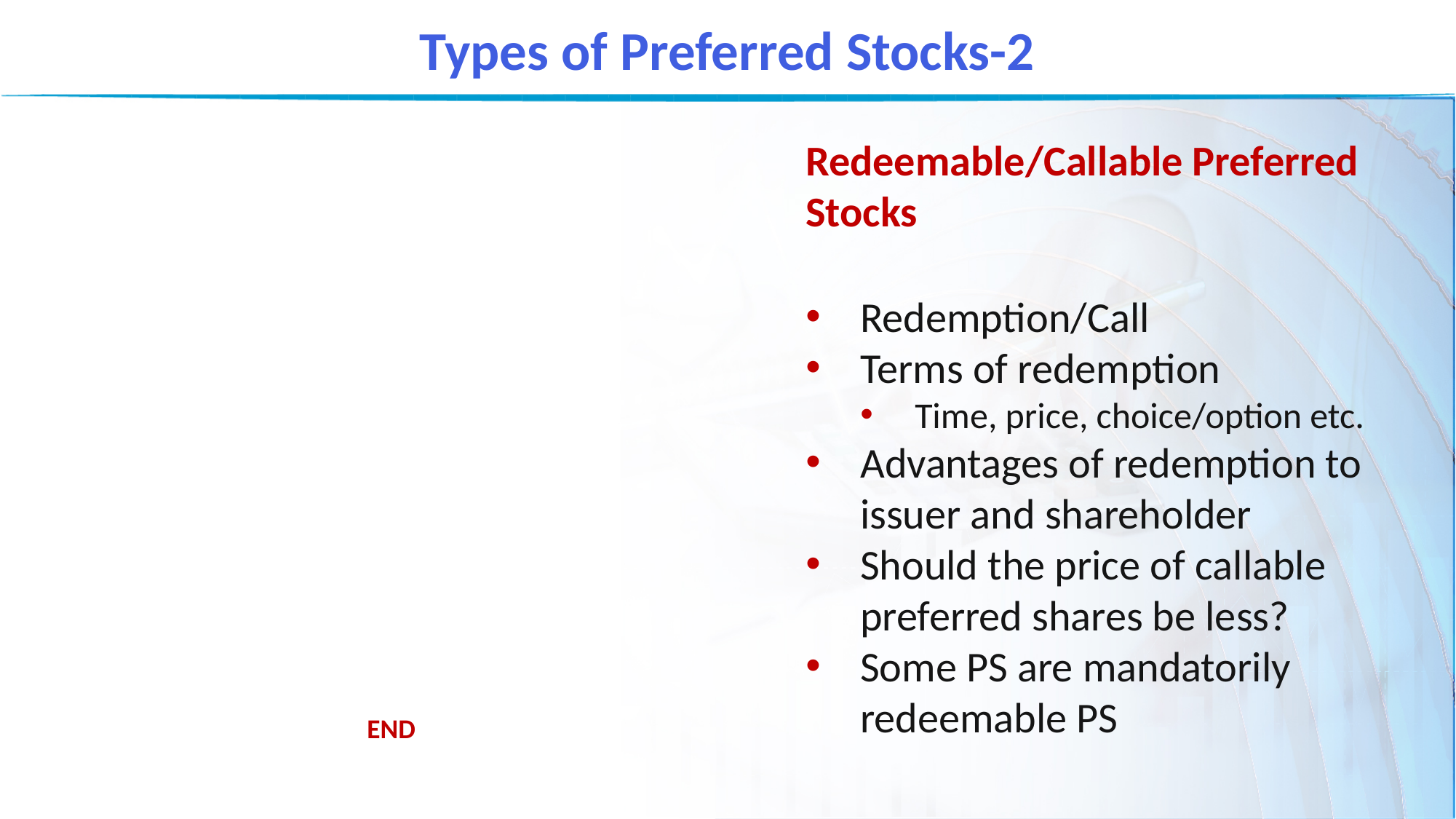

Types of Preferred Stocks-2
Redeemable/Callable Preferred Stocks

Redemption/Call
Terms of redemption
Time, price, choice/option etc.
Advantages of redemption to issuer and shareholder
Should the price of callable preferred shares be less?
Some PS are mandatorily redeemable PS
END